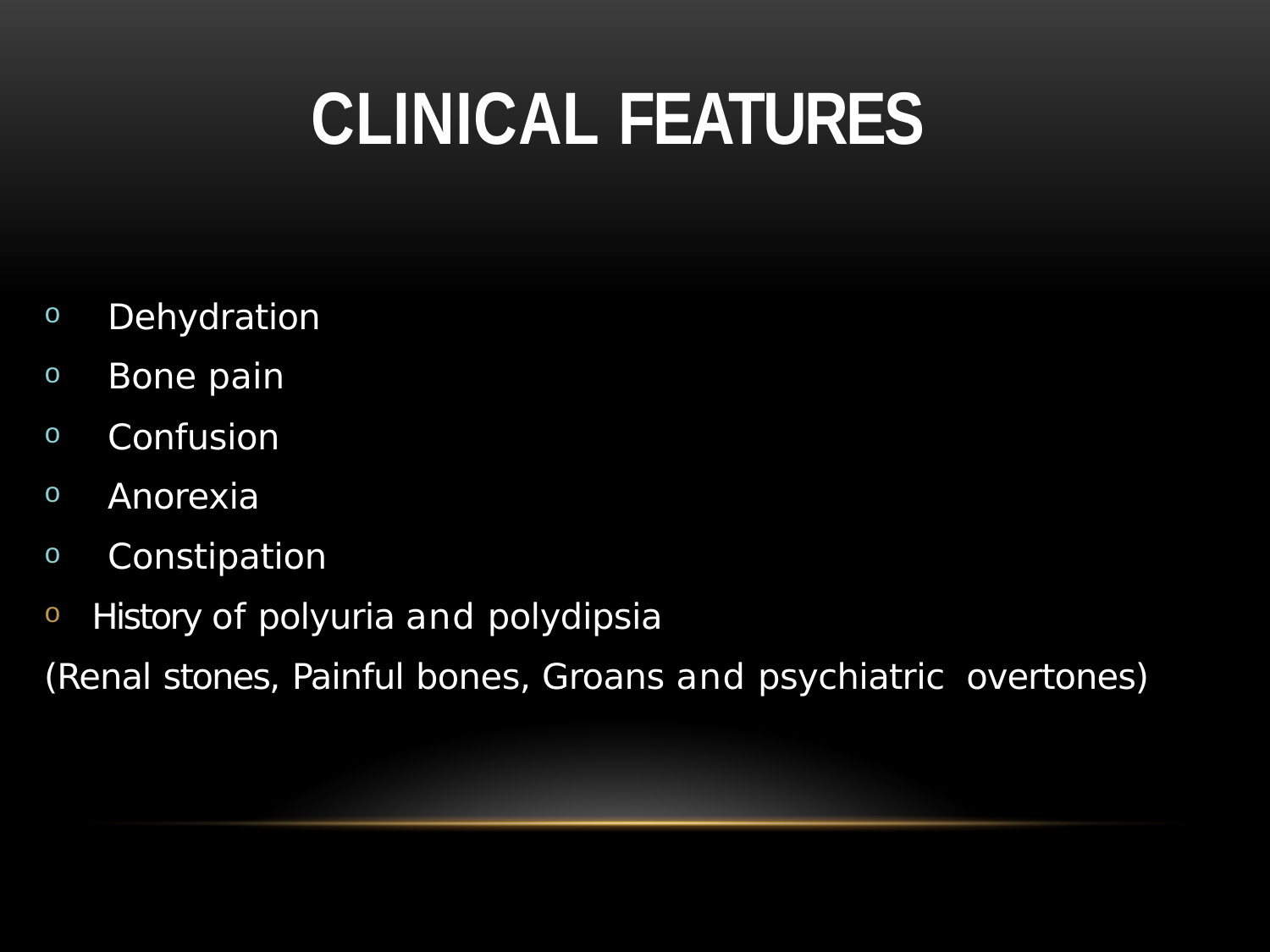

# Clinical Features
Dehydration
Bone pain
Confusion
Anorexia
Constipation
History of polyuria and polydipsia
(Renal stones, Painful bones, Groans and psychiatric  overtones)